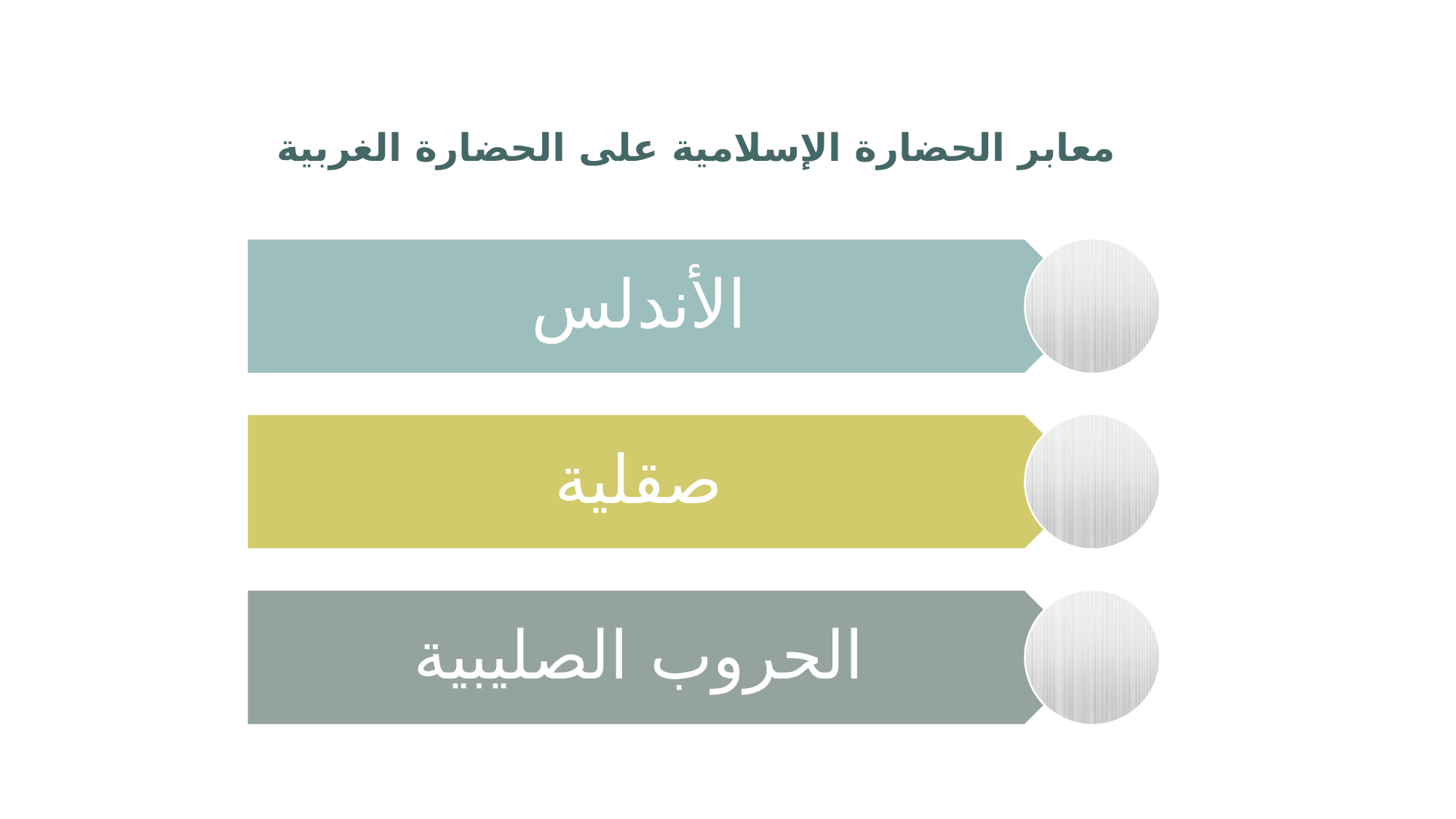

معابر الحضارة الإسلامية على الحضارة الغربية

الأندلس

صقلية

الحروب الصليبية